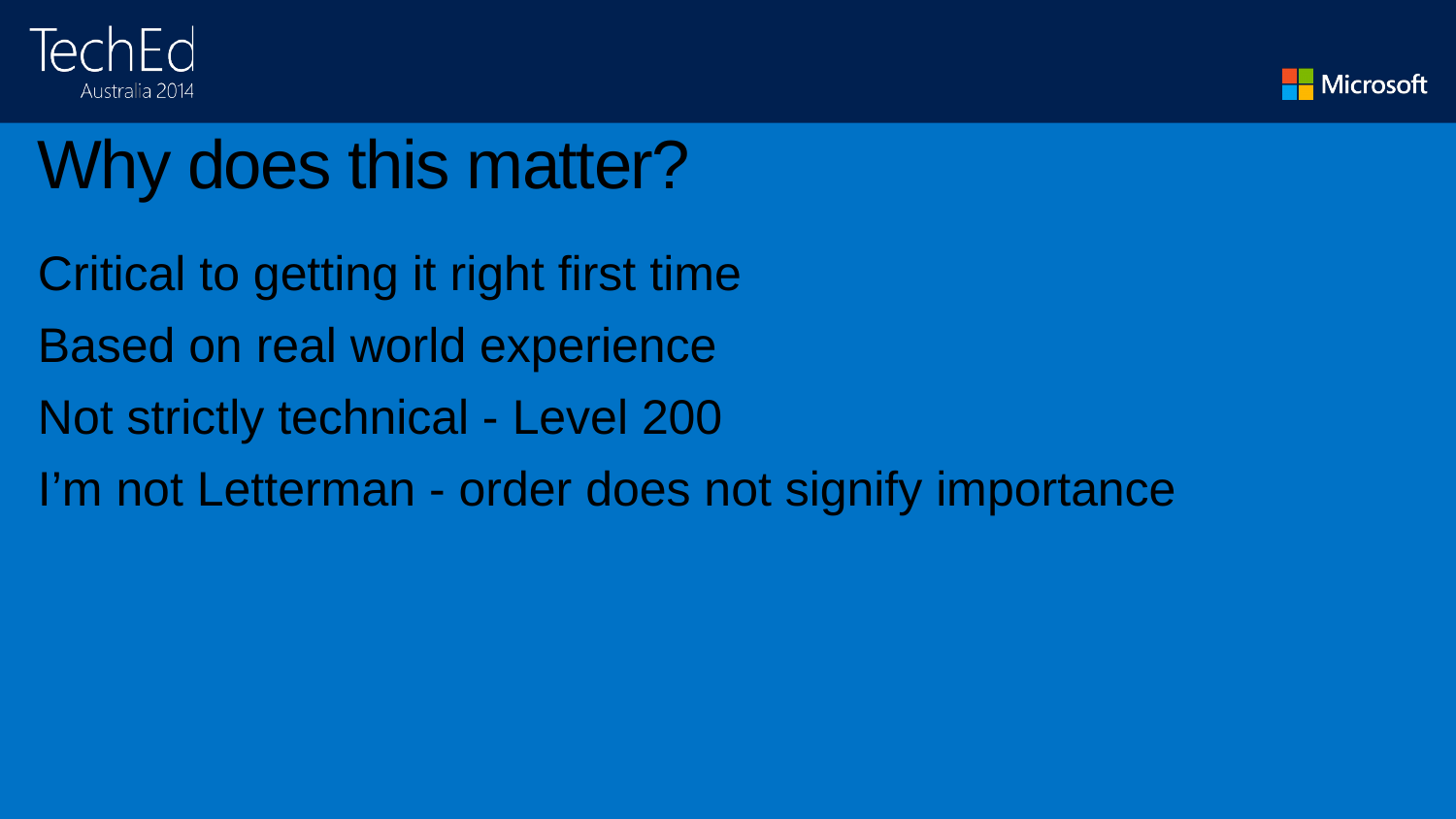

# Why does this matter?
Critical to getting it right first time
Based on real world experience
Not strictly technical - Level 200
I’m not Letterman - order does not signify importance